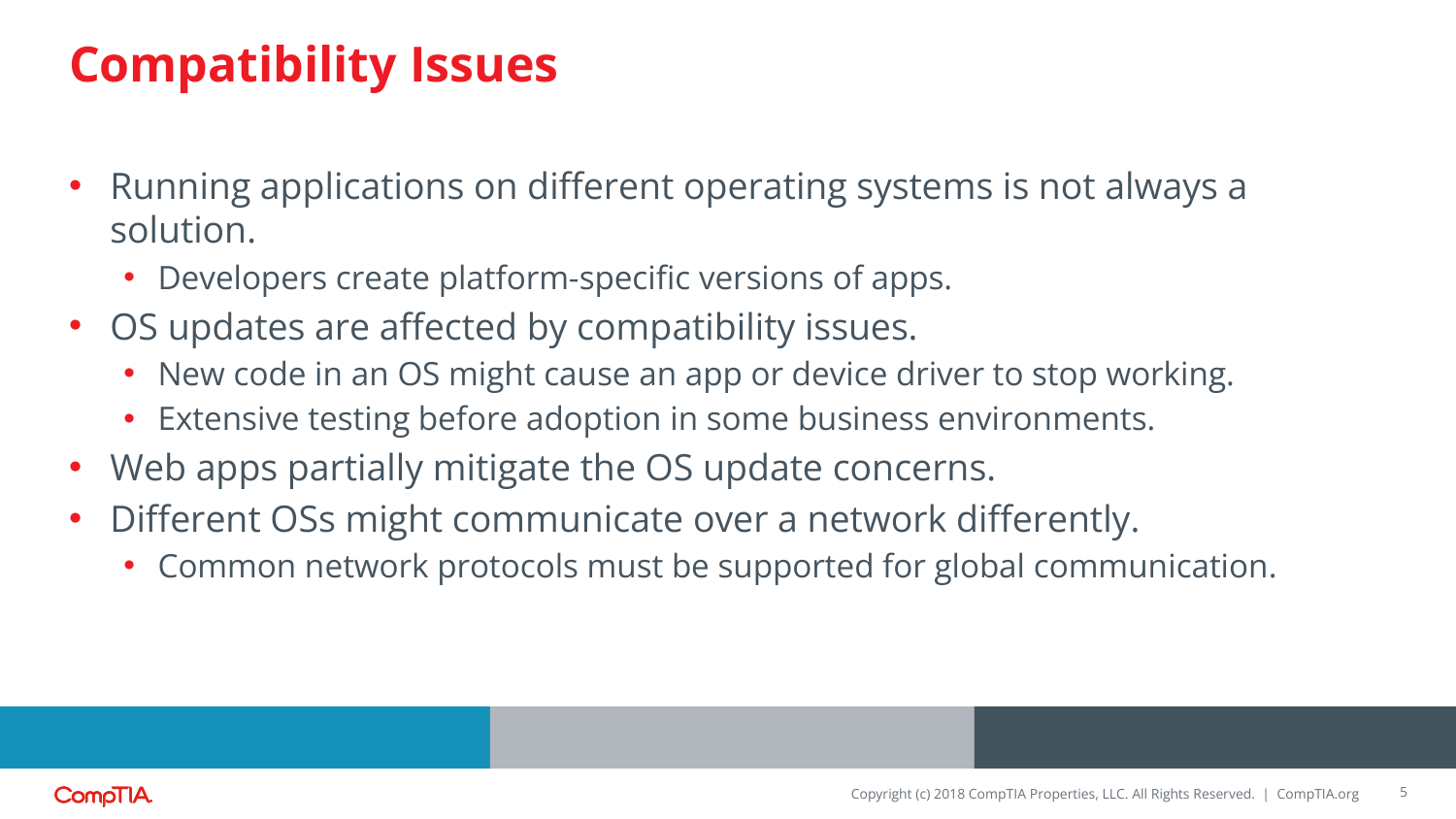

# Compatibility Issues
Running applications on different operating systems is not always a solution.
Developers create platform-specific versions of apps.
OS updates are affected by compatibility issues.
New code in an OS might cause an app or device driver to stop working.
Extensive testing before adoption in some business environments.
Web apps partially mitigate the OS update concerns.
Different OSs might communicate over a network differently.
Common network protocols must be supported for global communication.

5